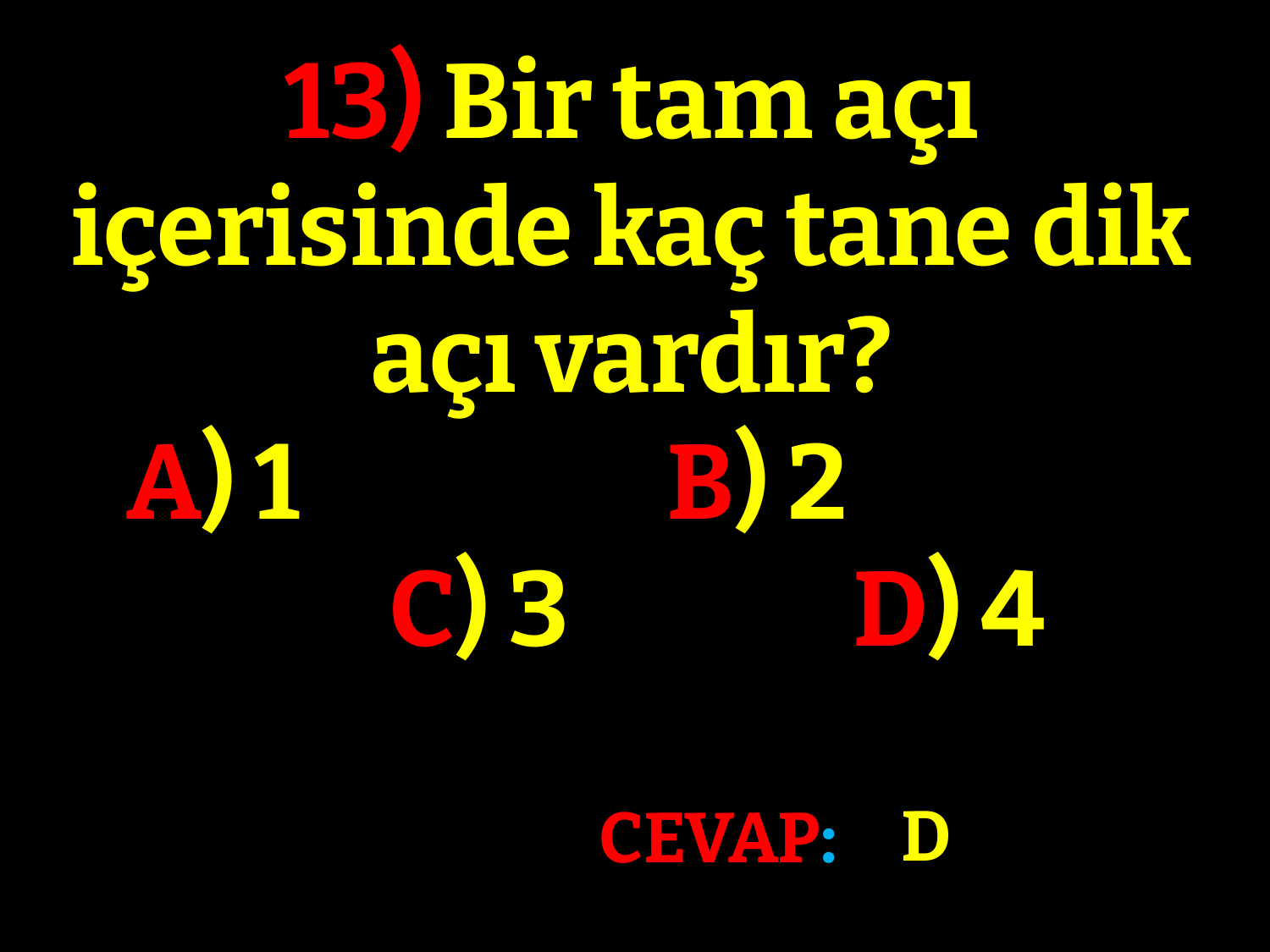

13) Bir tam açı içerisinde kaç tane dik açı vardır?
     A) 1			B) 2			             C) 3			D) 4
#
D
CEVAP: